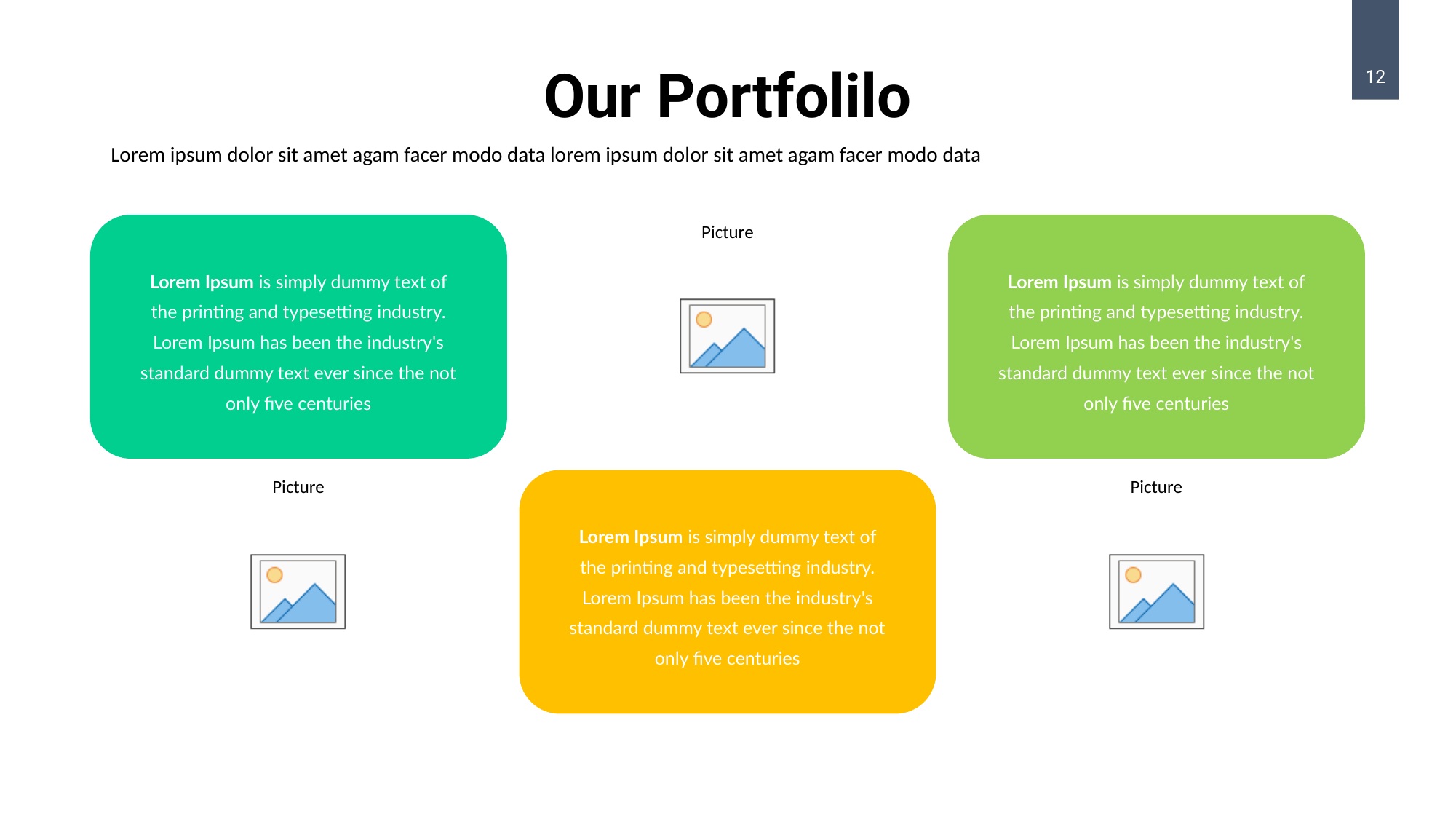

Our Portfolilo
12
Lorem ipsum dolor sit amet agam facer modo data lorem ipsum dolor sit amet agam facer modo data

Lorem Ipsum is simply dummy text of the printing and typesetting industry. Lorem Ipsum has been the industry's standard dummy text ever since the not only five centuries
Lorem Ipsum is simply dummy text of the printing and typesetting industry. Lorem Ipsum has been the industry's standard dummy text ever since the not only five centuries

Lorem Ipsum is simply dummy text of the printing and typesetting industry. Lorem Ipsum has been the industry's standard dummy text ever since the not only five centuries